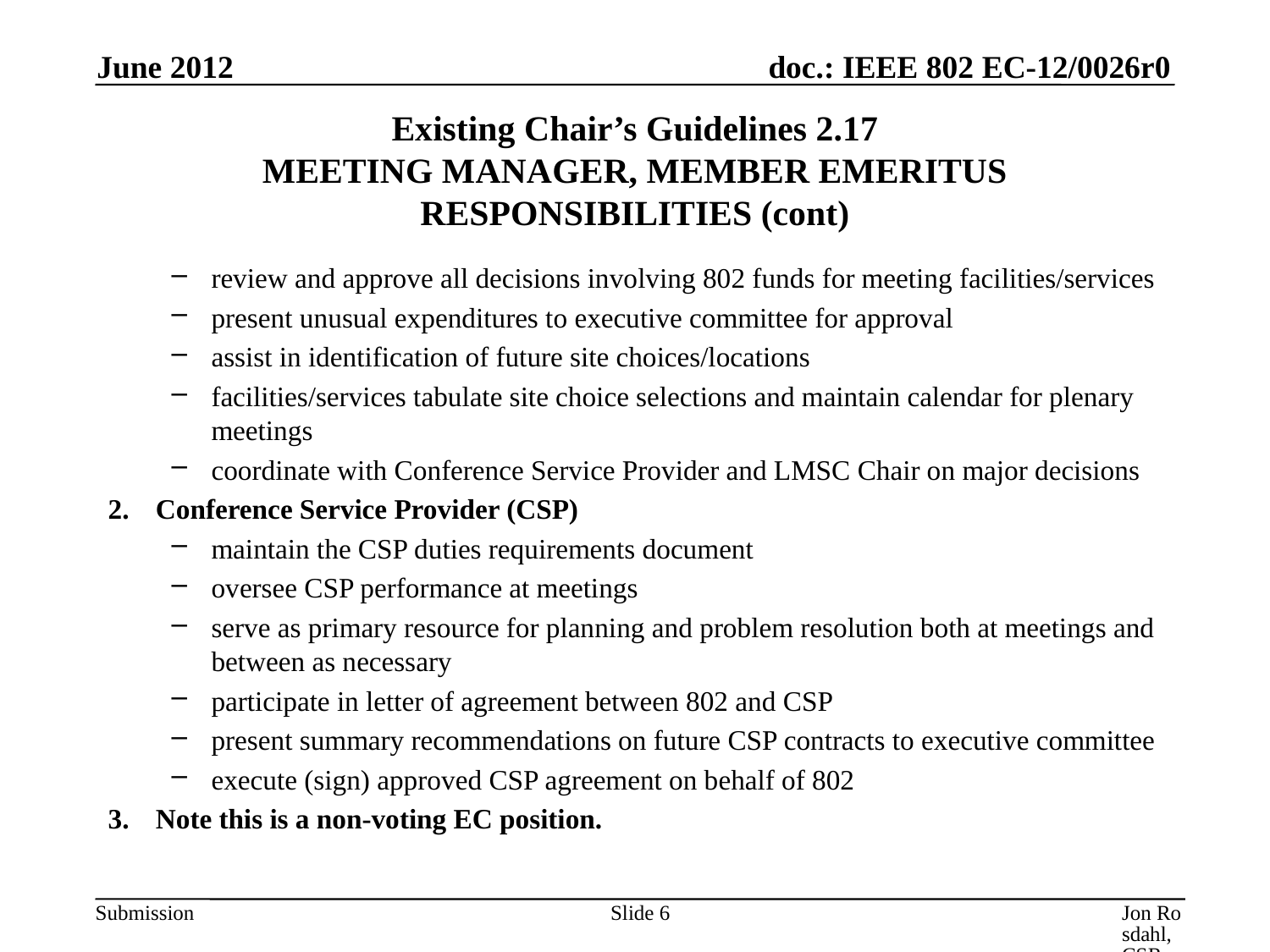

June 2012
# Existing Chair’s Guidelines 2.17 MEETING MANAGER, MEMBER EMERITUS RESPONSIBILITIES (cont)
review and approve all decisions involving 802 funds for meeting facilities/services
present unusual expenditures to executive committee for approval
assist in identification of future site choices/locations
facilities/services tabulate site choice selections and maintain calendar for plenary meetings
coordinate with Conference Service Provider and LMSC Chair on major decisions
Conference Service Provider (CSP)
maintain the CSP duties requirements document
oversee CSP performance at meetings
serve as primary resource for planning and problem resolution both at meetings and between as necessary
participate in letter of agreement between 802 and CSP
present summary recommendations on future CSP contracts to executive committee
execute (sign) approved CSP agreement on behalf of 802
Note this is a non-voting EC position.
Slide 6
Jon Rosdahl, CSR